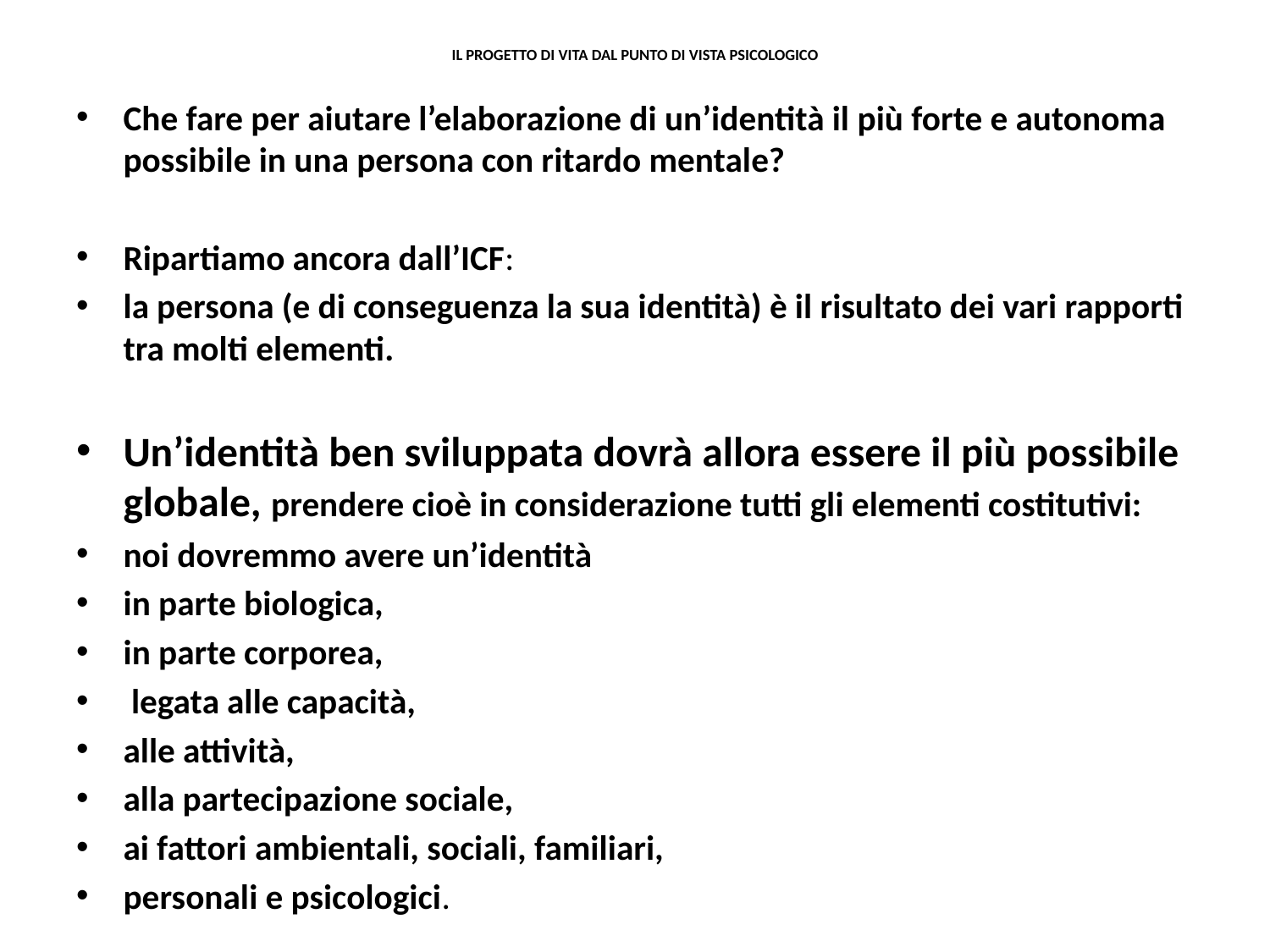

# IL PROGETTO DI VITA DAL PUNTO DI VISTA PSICOLOGICO
Che fare per aiutare l’elaborazione di un’identità il più forte e autonoma possibile in una persona con ritardo mentale?

Ripartiamo ancora dall’ICF:
la persona (e di conseguenza la sua identità) è il risultato dei vari rapporti tra molti elementi.

Un’identità ben sviluppata dovrà allora essere il più possibile globale, prendere cioè in considerazione tutti gli elementi costitutivi:
noi dovremmo avere un’identità
in parte biologica,
in parte corporea,
 legata alle capacità,
alle attività,
alla partecipazione sociale,
ai fattori ambientali, sociali, familiari,
personali e psicologici.